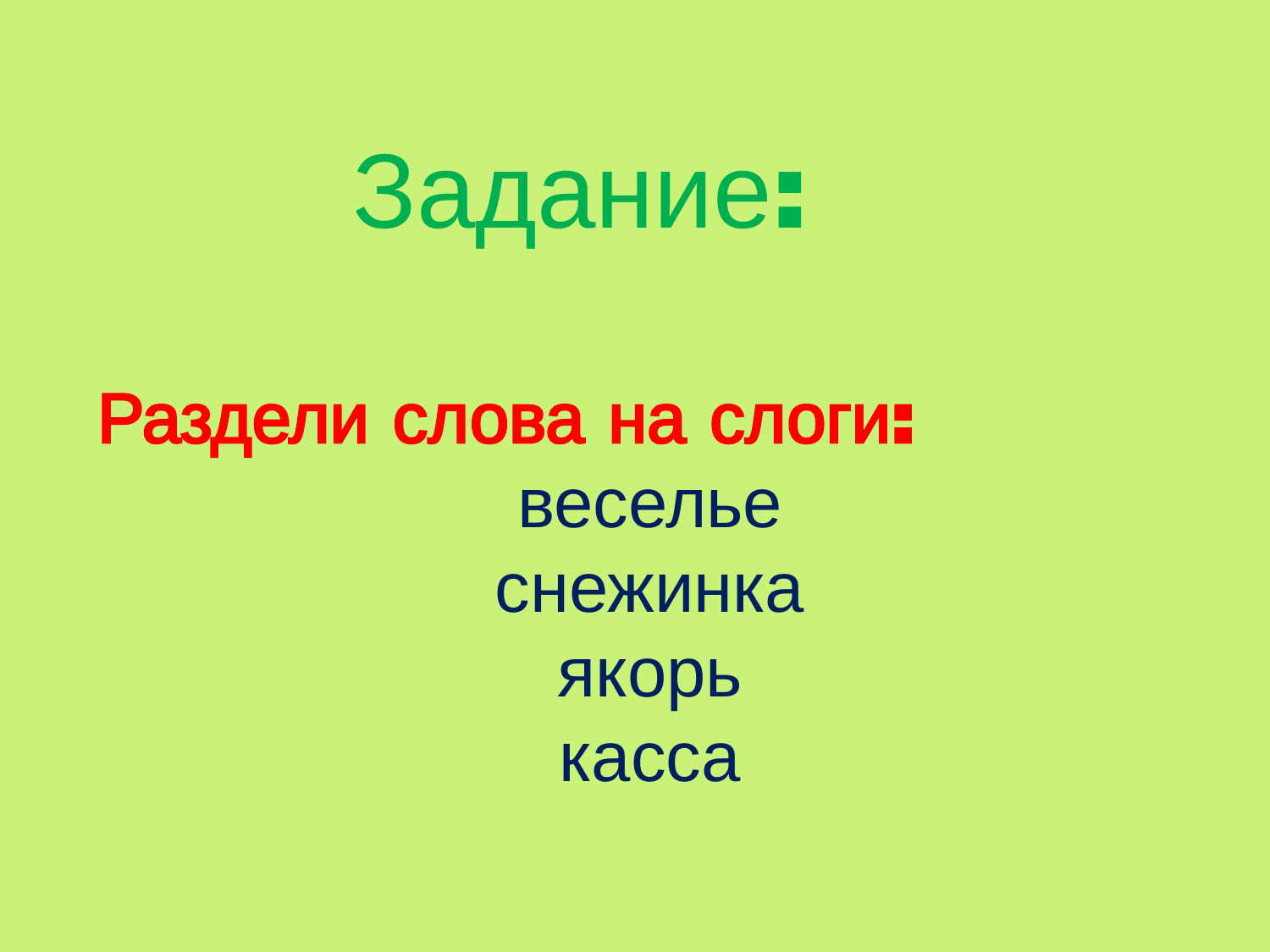

Задание:
Раздели слова на слоги:
веселье
 снежинка
якорь
касса